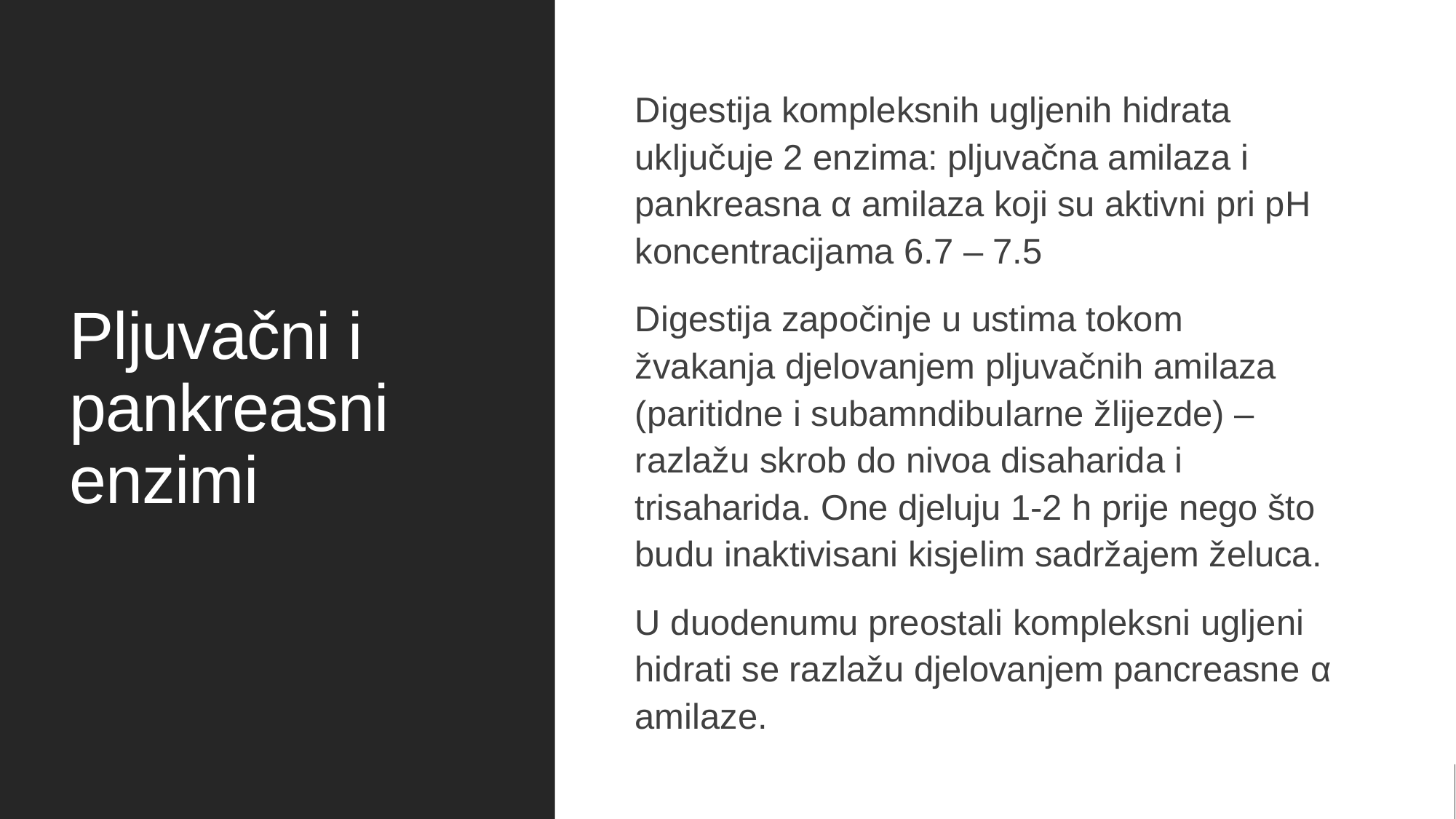

# Pljuvačni i pankreasni enzimi
Digestija kompleksnih ugljenih hidrata uključuje 2 enzima: pljuvačna amilaza i pankreasna α amilaza koji su aktivni pri pH koncentracijama 6.7 – 7.5
Digestija započinje u ustima tokom žvakanja djelovanjem pljuvačnih amilaza (paritidne i subamndibularne žlijezde) – razlažu skrob do nivoa disaharida i trisaharida. One djeluju 1-2 h prije nego što budu inaktivisani kisjelim sadržajem želuca.
U duodenumu preostali kompleksni ugljeni hidrati se razlažu djelovanjem pancreasne α amilaze.